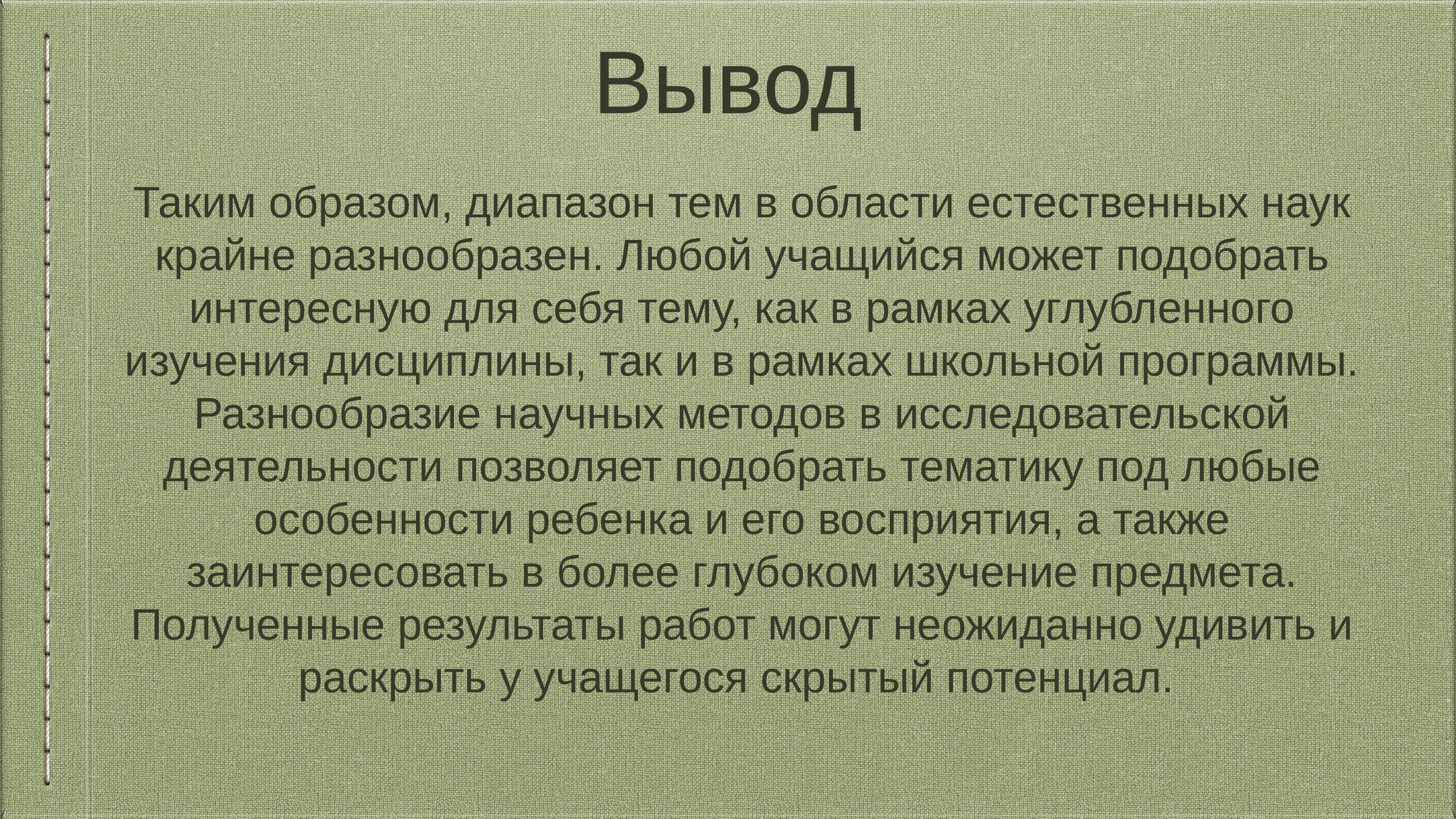

# Вывод
Таким образом, диапазон тем в области естественных наук крайне разнообразен. Любой учащийся может подобрать интересную для себя тему, как в рамках углубленного изучения дисциплины, так и в рамках школьной программы.
Разнообразие научных методов в исследовательской деятельности позволяет подобрать тематику под любые особенности ребенка и его восприятия, а также заинтересовать в более глубоком изучение предмета. Полученные результаты работ могут неожиданно удивить и раскрыть у учащегося скрытый потенциал.